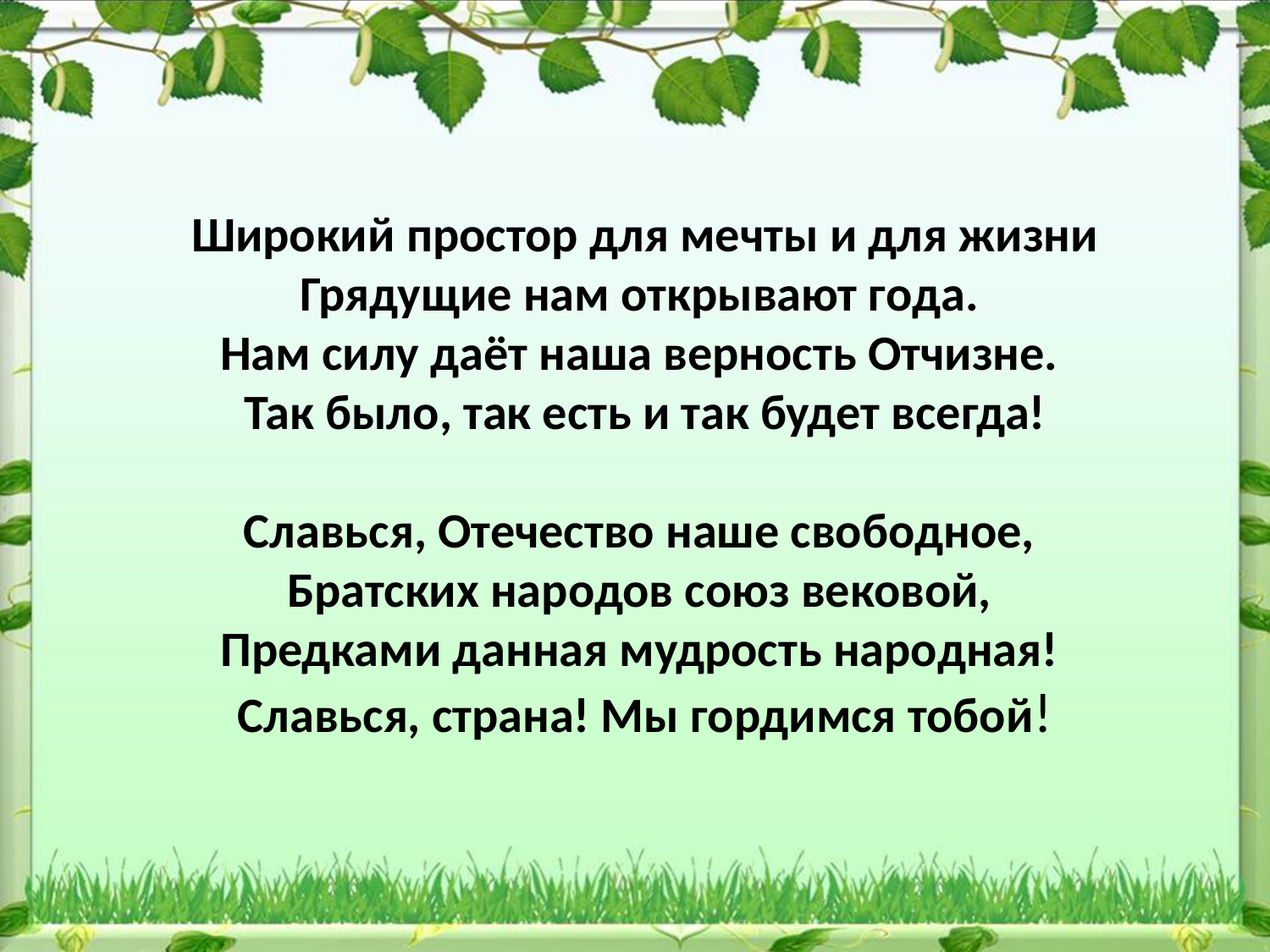

Широкий простор для мечты и для жизни
Грядущие нам открывают года.
Нам силу даёт наша верность Отчизне.
Так было, так есть и так будет всегда!

Славься, Отечество наше свободное,
Братских народов союз вековой,
Предками данная мудрость народная!
Славься, страна! Мы гордимся тобой!